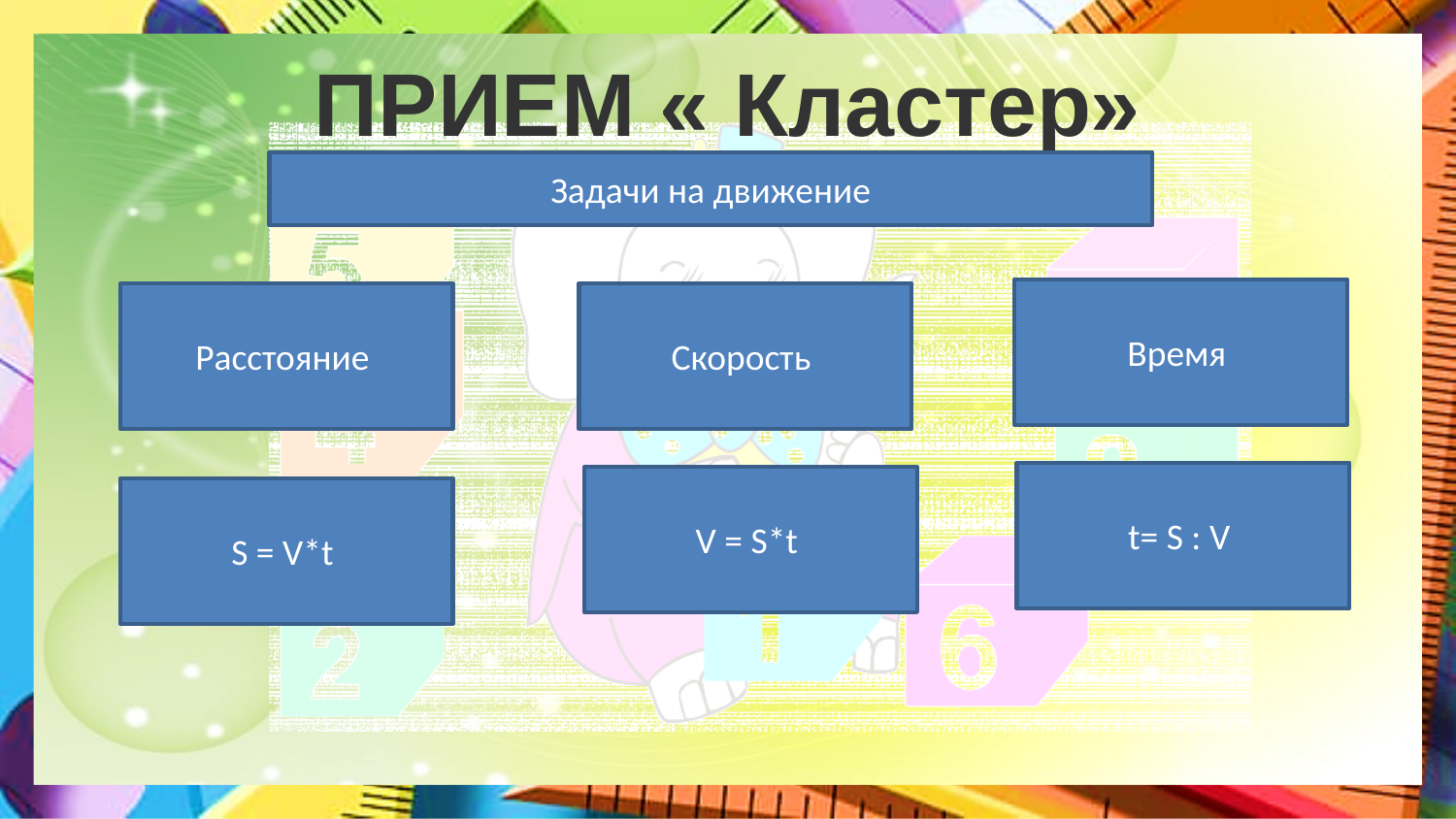

# ПРИЕМ « Кластер»
Задачи на движение

Время
Расстояние
Скорость
t= S : V
V = S*t
S = V*t